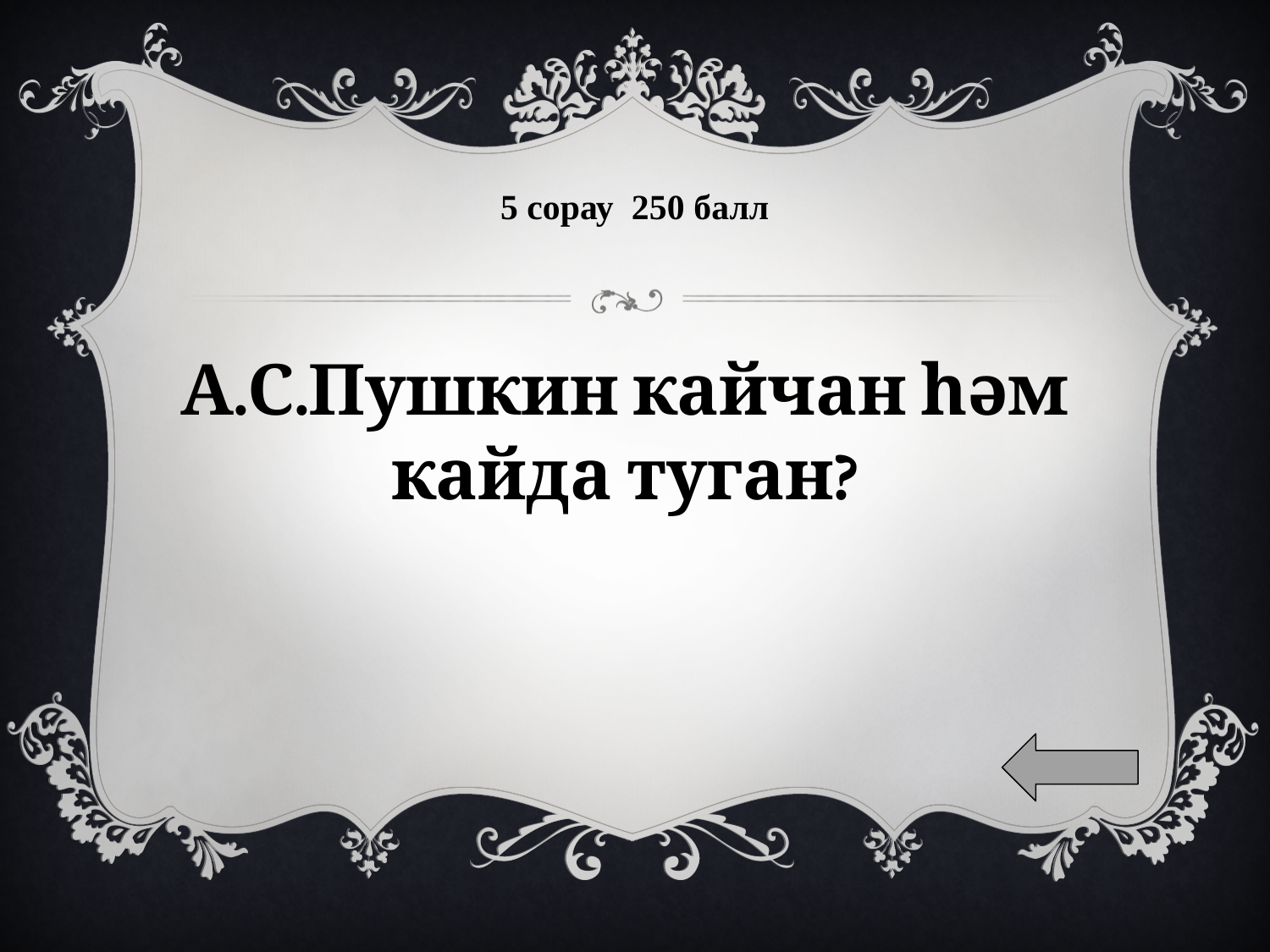

# 5 сорау  250 балл
А.С.Пушкин кайчан һәм кайда туган?